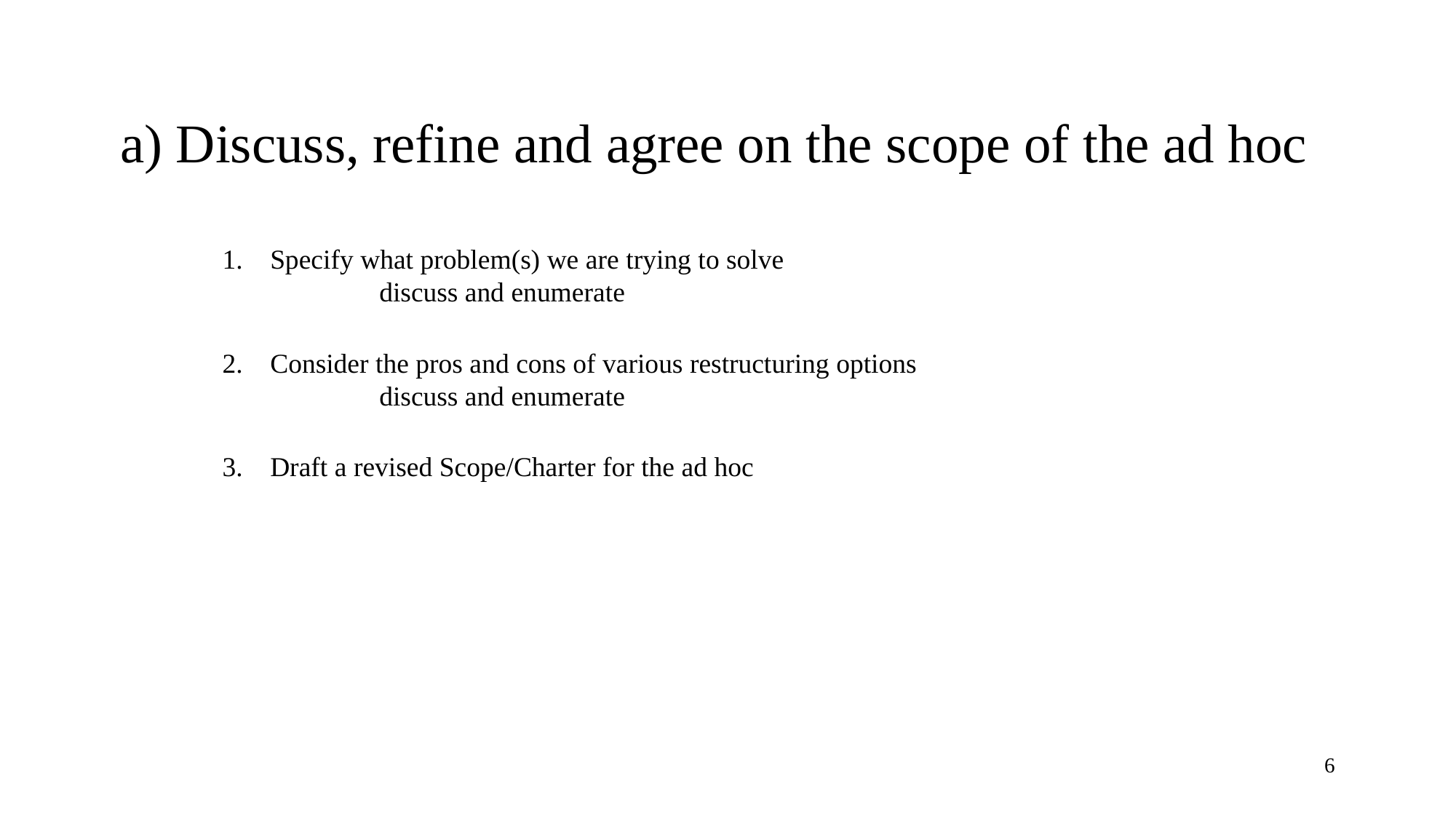

# a) Discuss, refine and agree on the scope of the ad hoc
Specify what problem(s) we are trying to solve
	discuss and enumerate
Consider the pros and cons of various restructuring options
	discuss and enumerate
Draft a revised Scope/Charter for the ad hoc
6